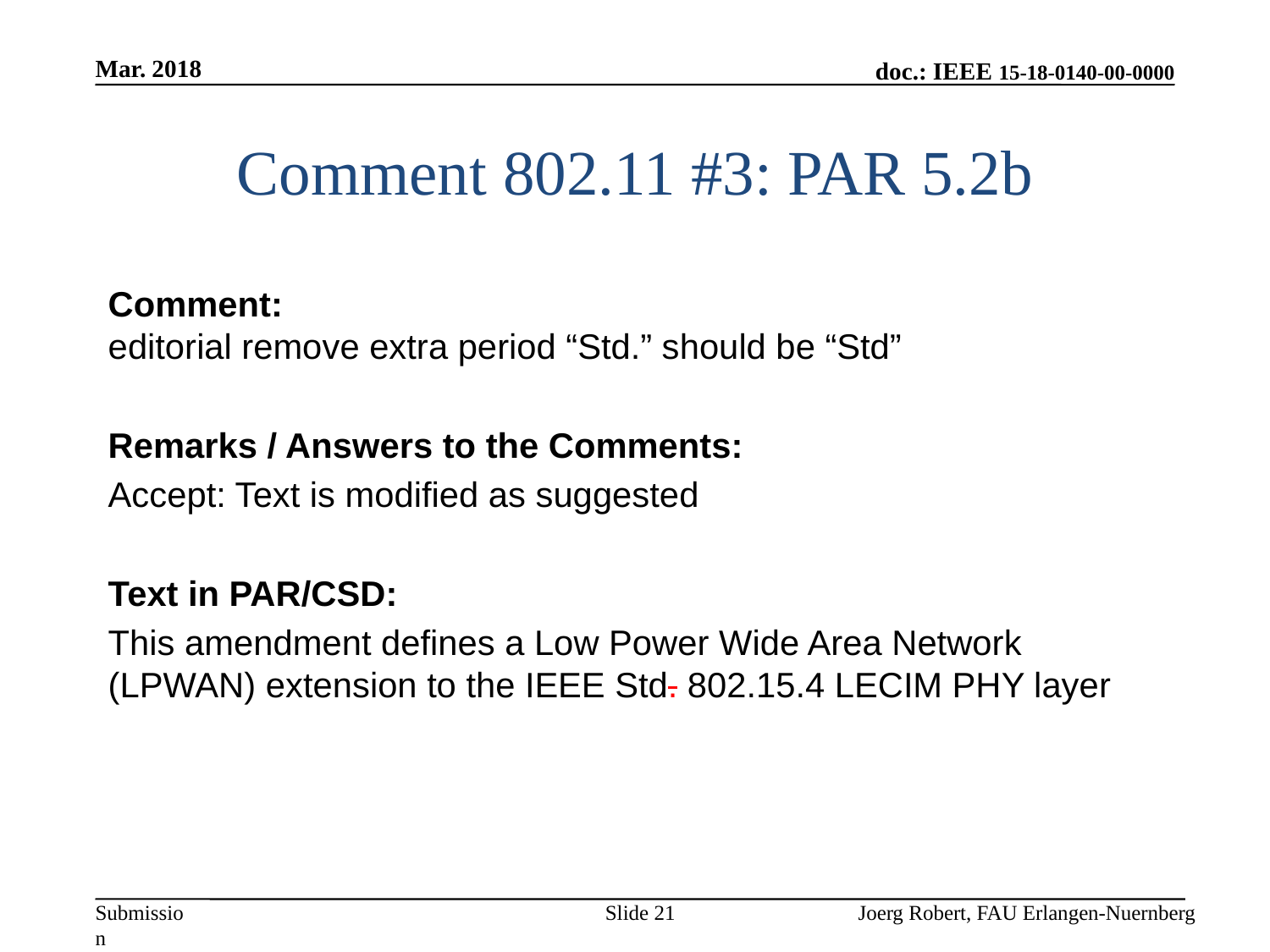

Mar. 2018
# Comment 802.11 #3: PAR 5.2b
Comment:
editorial remove extra period “Std.” should be “Std”

Remarks / Answers to the Comments:
Accept: Text is modified as suggested

Text in PAR/CSD:
This amendment defines a Low Power Wide Area Network (LPWAN) extension to the IEEE Std. 802.15.4 LECIM PHY layer

Slide 21
Joerg Robert, FAU Erlangen-Nuernberg